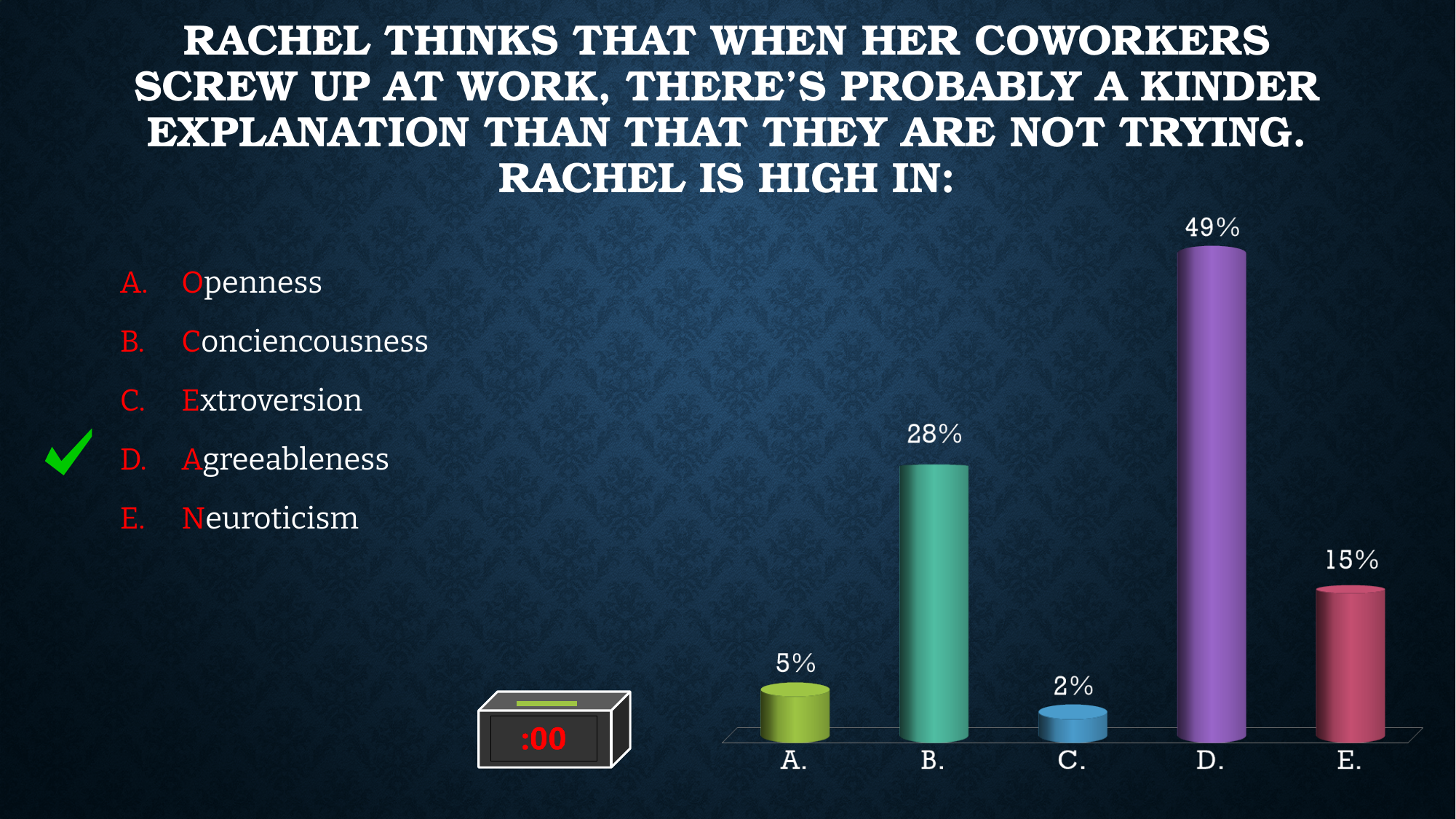

# Rachel thinks that when her coworkers screw up at work, there’s probably a kinder explanation than that they are not trying. Rachel is high in:

Openness
Conciencousness
Extroversion
Agreeableness
Neuroticism